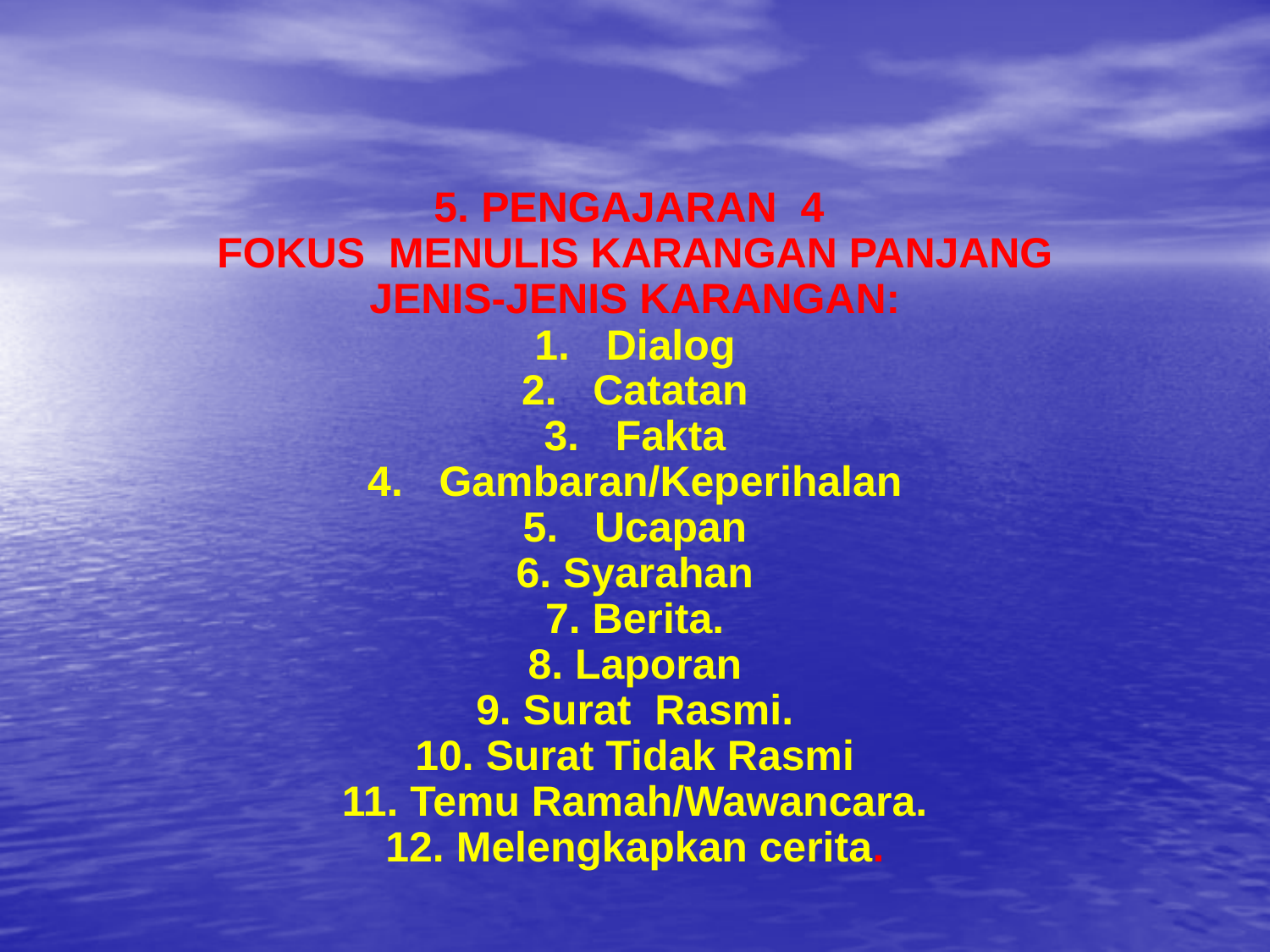

5. PENGAJARAN  4
FOKUS  MENULIS KARANGAN PANJANG
JENIS-JENIS KARANGAN:
Dialog
Catatan
Fakta
Gambaran/Keperihalan
Ucapan
6. Syarahan
7. Berita.
8. Laporan
9. Surat  Rasmi.
10. Surat Tidak Rasmi
11. Temu Ramah/Wawancara.
12. Melengkapkan cerita.